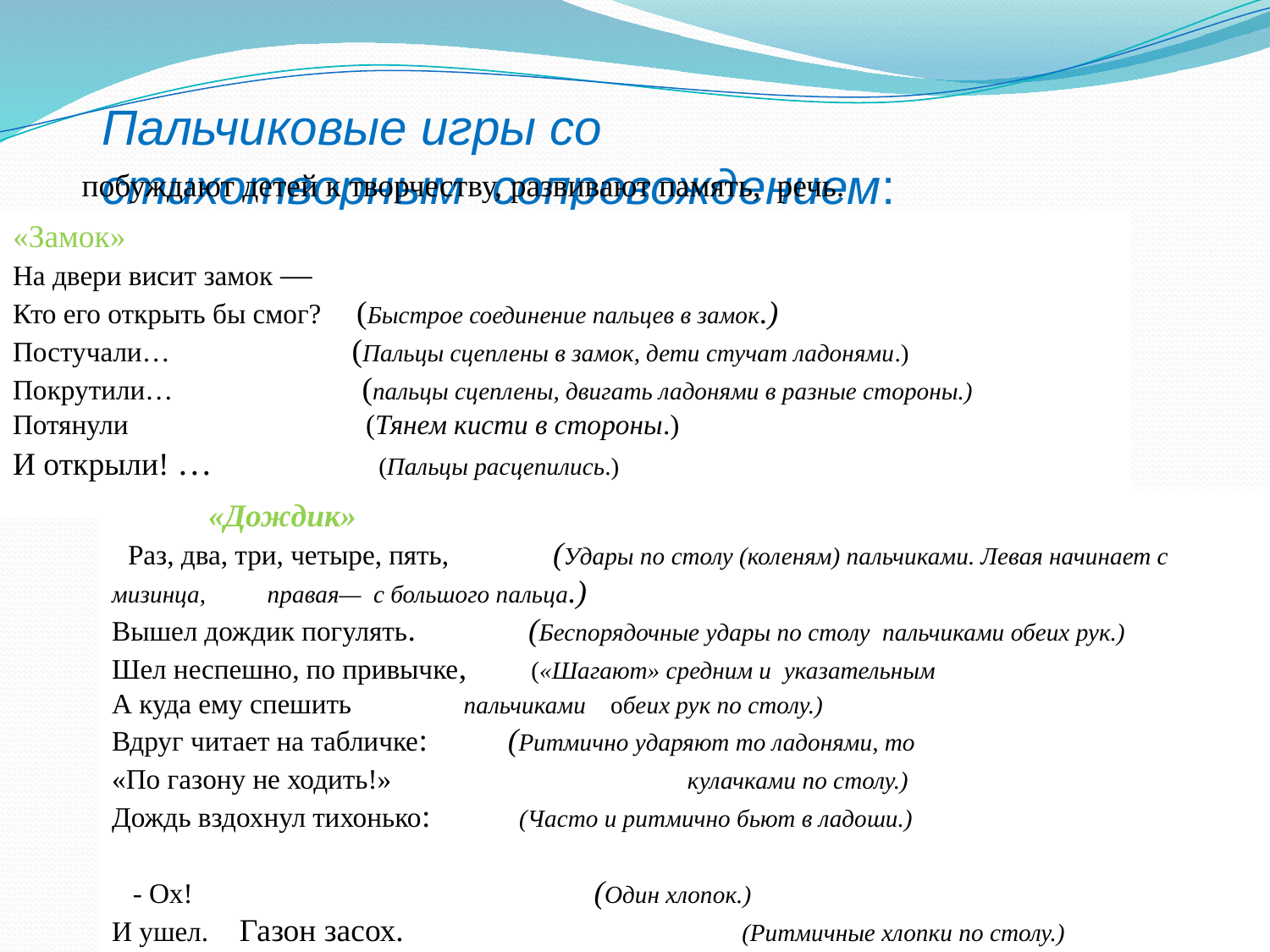

Пальчиковые игры со стихотворным  сопровождением:
побуждают детей к творчеству, развивают память,  речь.
«Замок»
На двери висит замок —
Кто его открыть бы смог?     (Быстрое соединение пальцев в замок.)
Постучали…                          (Пальцы сцеплены в замок, дети стучат ладонями.)
Покрутили…                           (пальцы сцеплены, двигать ладонями в разные стороны.)
Потянули                                  (Тянем кисти в стороны.)
И открыли! …                   (Пальцы расцепились.)

            «Дождик»
  Раз, два, три, четыре, пять,             (Удары по столу (коленям) пальчиками. Левая начинает с мизинца,          правая—  с большого пальца.)
Вышел дождик погулять.              (Беспорядочные удары по столу  пальчиками обеих рук.)
Шел неспешно, по привычке,        («Шагают» средним и  указательным
А куда ему спешить                пальчиками    обеих рук по столу.)
Вдруг читает на табличке:          (Ритмично ударяют то ладонями, то
«По газону не ходить!»                                     кулачками по столу.)
Дождь вздохнул тихонько:           (Часто и ритмично бьют в ладоши.)
   - Ох!                                                  (Один хлопок.)
И ушел.    Газон засох.                                          (Ритмичные хлопки по столу.)